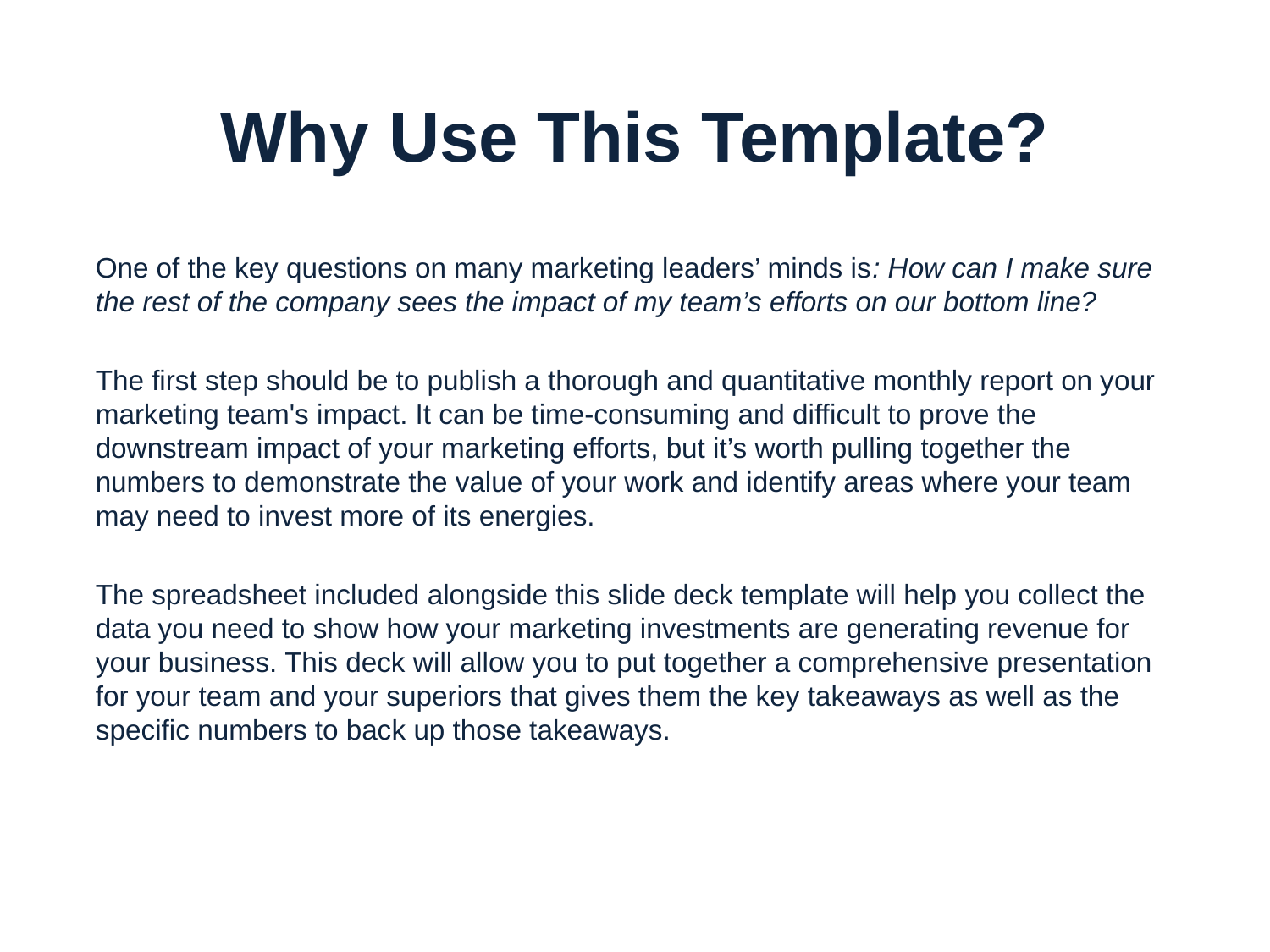

# Why Use This Template?
One of the key questions on many marketing leaders’ minds is: How can I make sure the rest of the company sees the impact of my team’s efforts on our bottom line?

The first step should be to publish a thorough and quantitative monthly report on your marketing team's impact. It can be time-consuming and difficult to prove the downstream impact of your marketing efforts, but it’s worth pulling together the numbers to demonstrate the value of your work and identify areas where your team may need to invest more of its energies.

The spreadsheet included alongside this slide deck template will help you collect the data you need to show how your marketing investments are generating revenue for your business. This deck will allow you to put together a comprehensive presentation for your team and your superiors that gives them the key takeaways as well as the specific numbers to back up those takeaways.